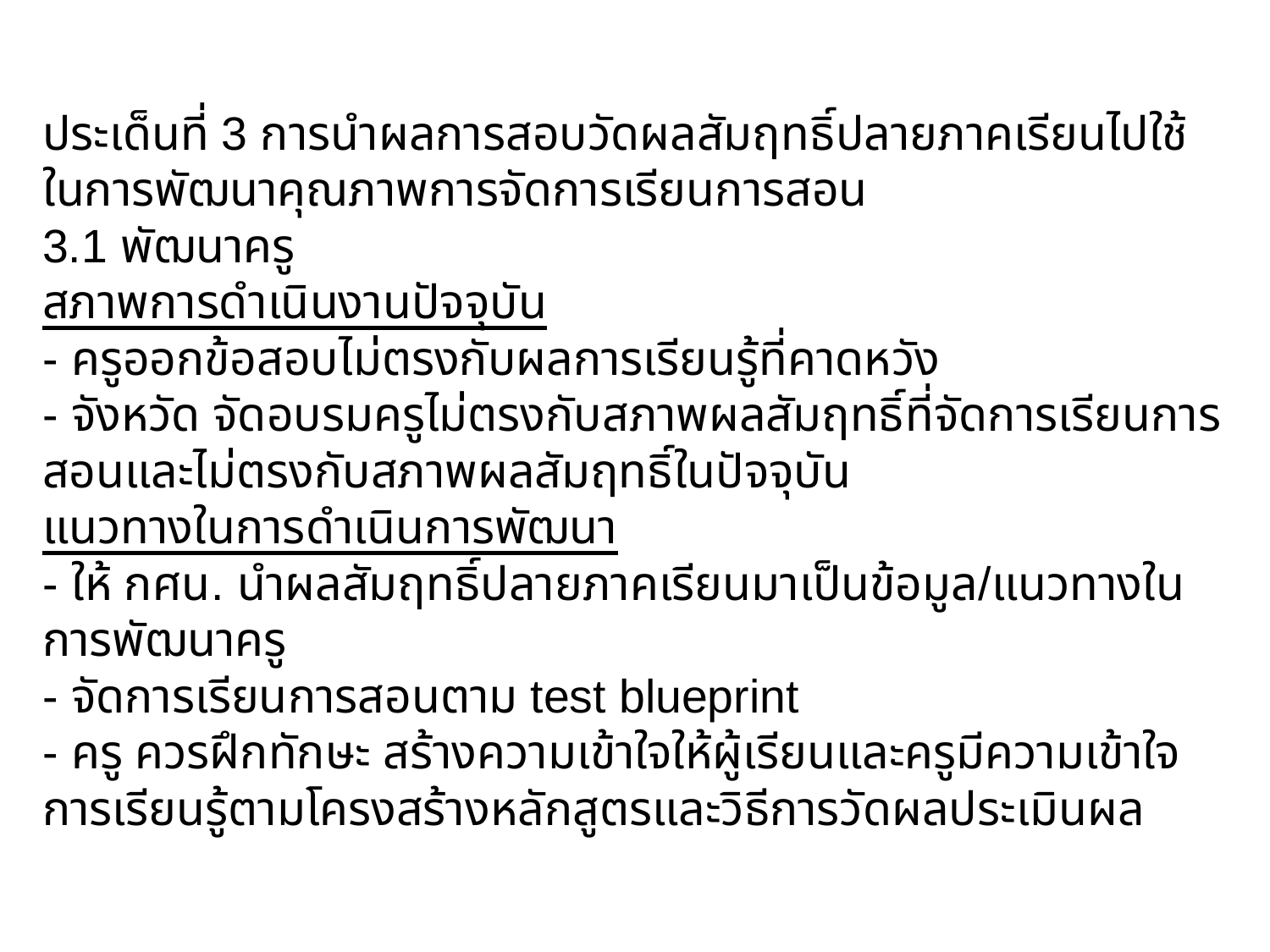

# ประเด็นที่ 3 การนำผลการสอบวัดผลสัมฤทธิ์ปลายภาคเรียนไปใช้ในการพัฒนาคุณภาพการจัดการเรียนการสอน 3.1 พัฒนาครู สภาพการดำเนินงานปัจจุบัน - ครูออกข้อสอบไม่ตรงกับผลการเรียนรู้ที่คาดหวัง - จังหวัด จัดอบรมครูไม่ตรงกับสภาพผลสัมฤทธิ์ที่จัดการเรียนการสอนและไม่ตรงกับสภาพผลสัมฤทธิ์ในปัจจุบัน แนวทางในการดำเนินการพัฒนา - ให้ กศน. นำผลสัมฤทธิ์ปลายภาคเรียนมาเป็นข้อมูล/แนวทางในการพัฒนาครู - จัดการเรียนการสอนตาม test blueprint - ครู ควรฝึกทักษะ สร้างความเข้าใจให้ผู้เรียนและครูมีความเข้าใจการเรียนรู้ตามโครงสร้างหลักสูตรและวิธีการวัดผลประเมินผล